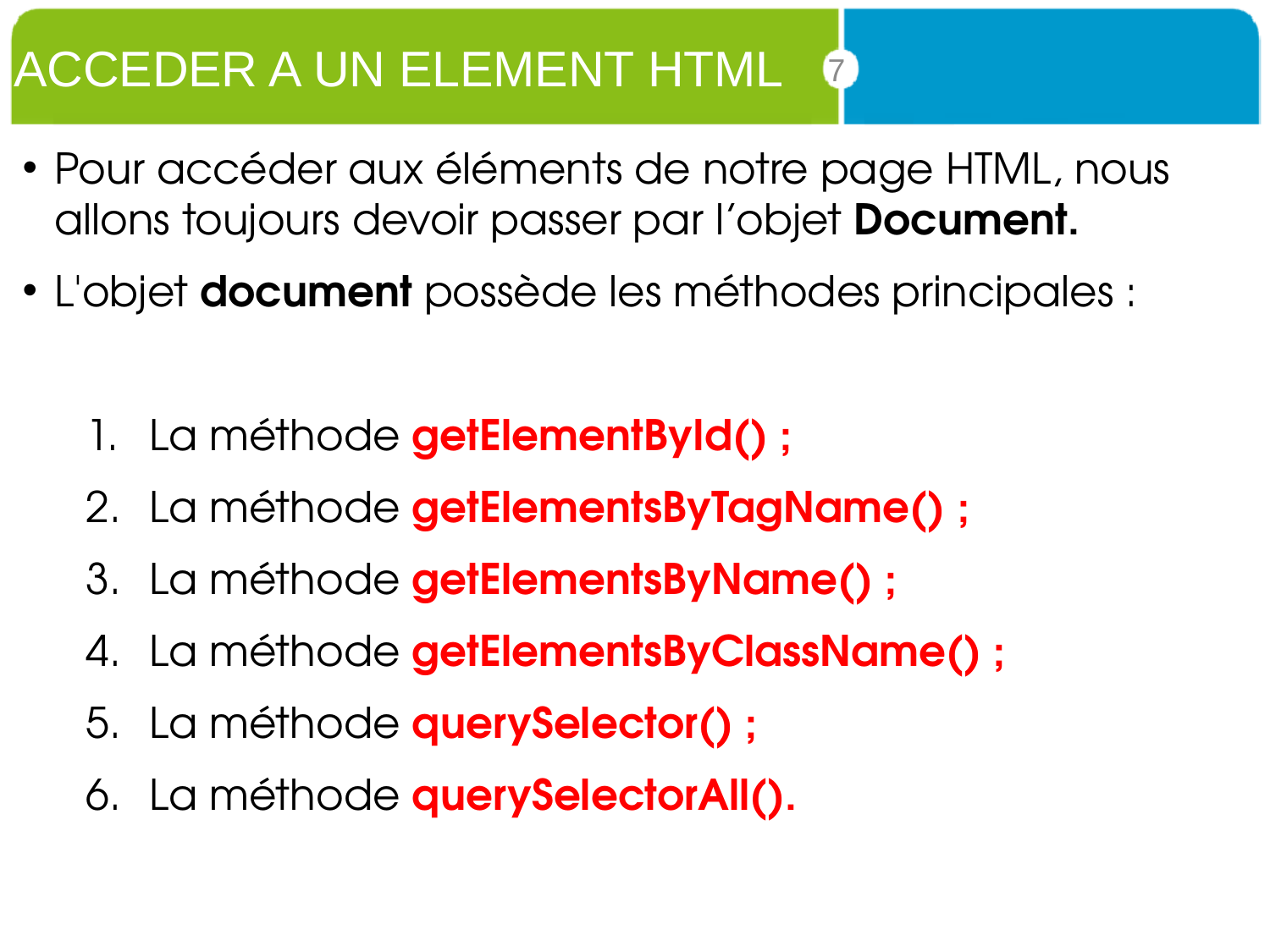

# ACCEDER A UN ELEMENT HTML
7
Pour accéder aux éléments de notre page HTML, nous allons toujours devoir passer par l’objet Document.
L'objet document possède les méthodes principales :

La méthode getElementById() ;
La méthode getElementsByTagName() ;
La méthode getElementsByName() ;
La méthode getElementsByClassName() ;
La méthode querySelector() ;
La méthode querySelectorAll().